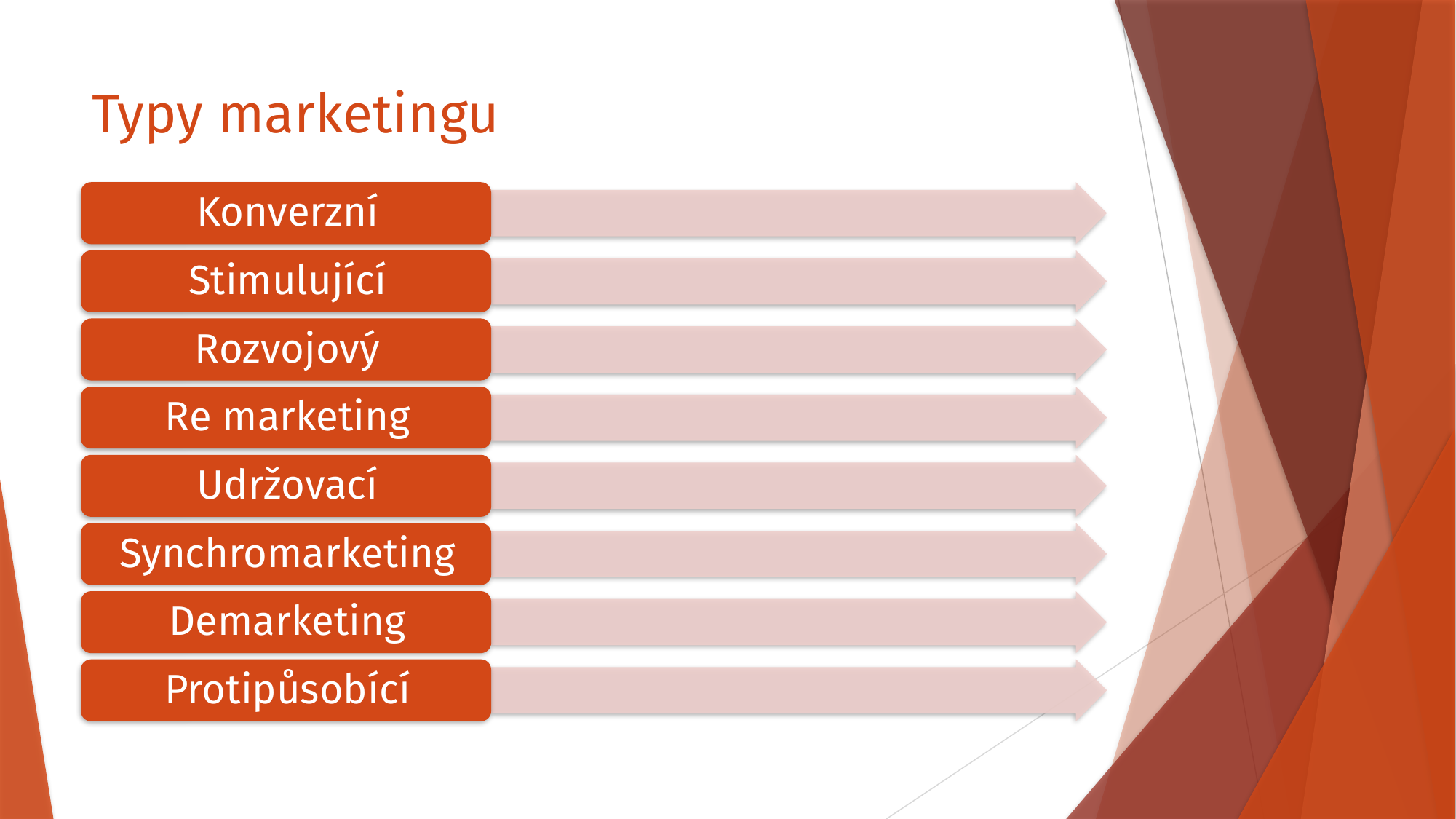

# Typy marketingu
Konverzní
Stimulující
Rozvojový
Re marketing
Udržovací
Synchromarketing
Demarketing
Protipůsobící